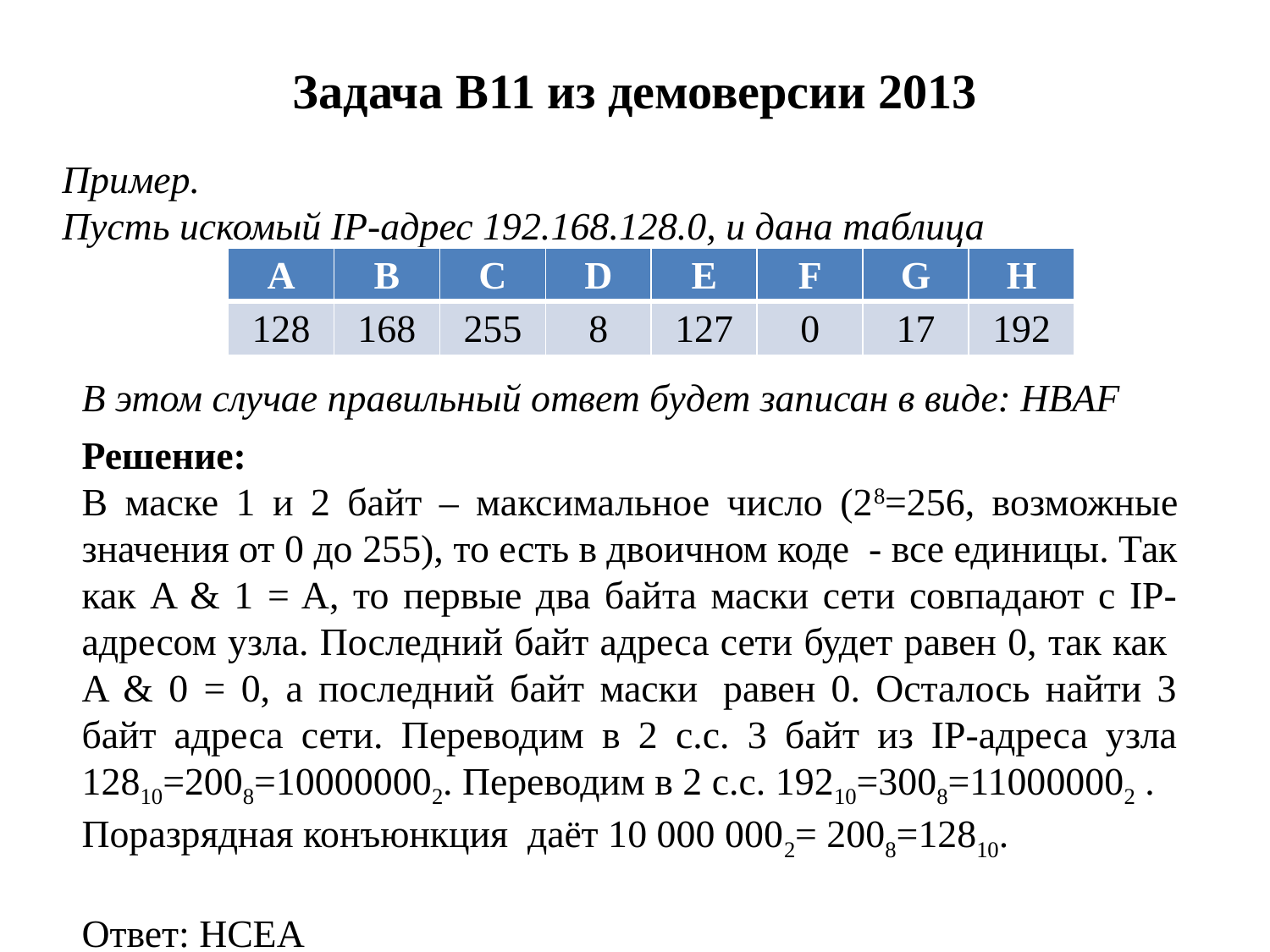

# Задача B11 из демоверсии 2013
Пример.
Пусть искомый IP-адрес 192.168.128.0, и дана таблица

| A | B | C | D | E | F | G | H |
| --- | --- | --- | --- | --- | --- | --- | --- |
| 128 | 168 | 255 | 8 | 127 | 0 | 17 | 192 |
В этом случае правильный ответ будет записан в виде: HBAF
Решение:
В маске 1 и 2 байт – максимальное число (28=256, возможные значения от 0 до 255), то есть в двоичном коде  - все единицы. Так как A & 1 = A, то первые два байта маски сети совпадают с IP-адресом узла. Последний байт адреса сети будет равен 0, так как  A & 0 = 0, а последний байт маски  равен 0. Осталось найти 3 байт адреса сети. Переводим в 2 с.с. 3 байт из IP-адреса узла 12810=2008=100000002. Переводим в 2 с.с. 19210=3008=110000002 .
Поразрядная конъюнкция  даёт 10 000 0002= 2008=12810.

Ответ: HCEA